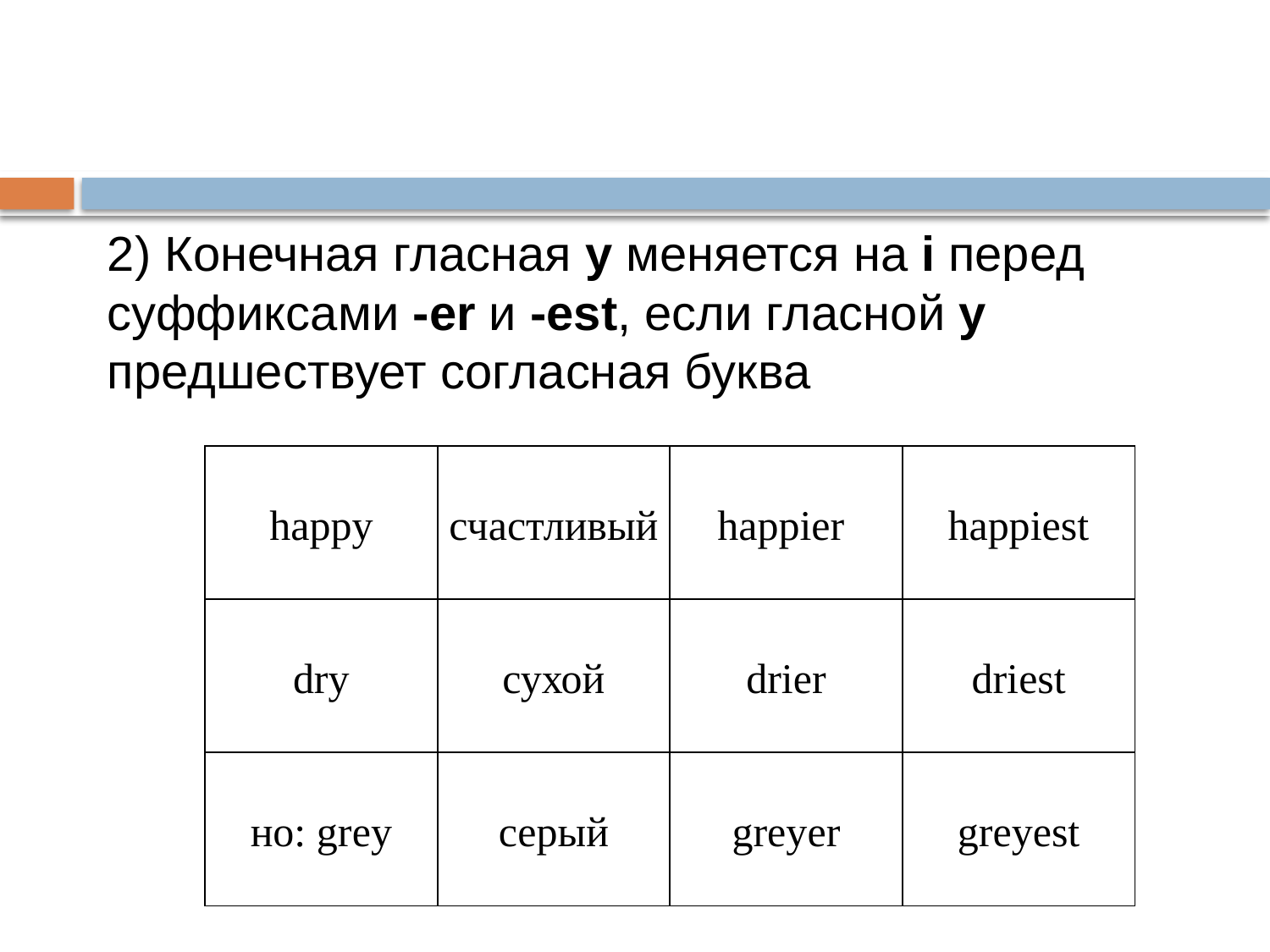

2) Конечная гласная у меняется на i перед суффиксами -еr и -est, если гласной у предшествует согласная буква

| happy | счастливый | happier | happiest |
| --- | --- | --- | --- |
| dry | сухой | drier | driest |
| но: grey | серый | greyer | greyest |